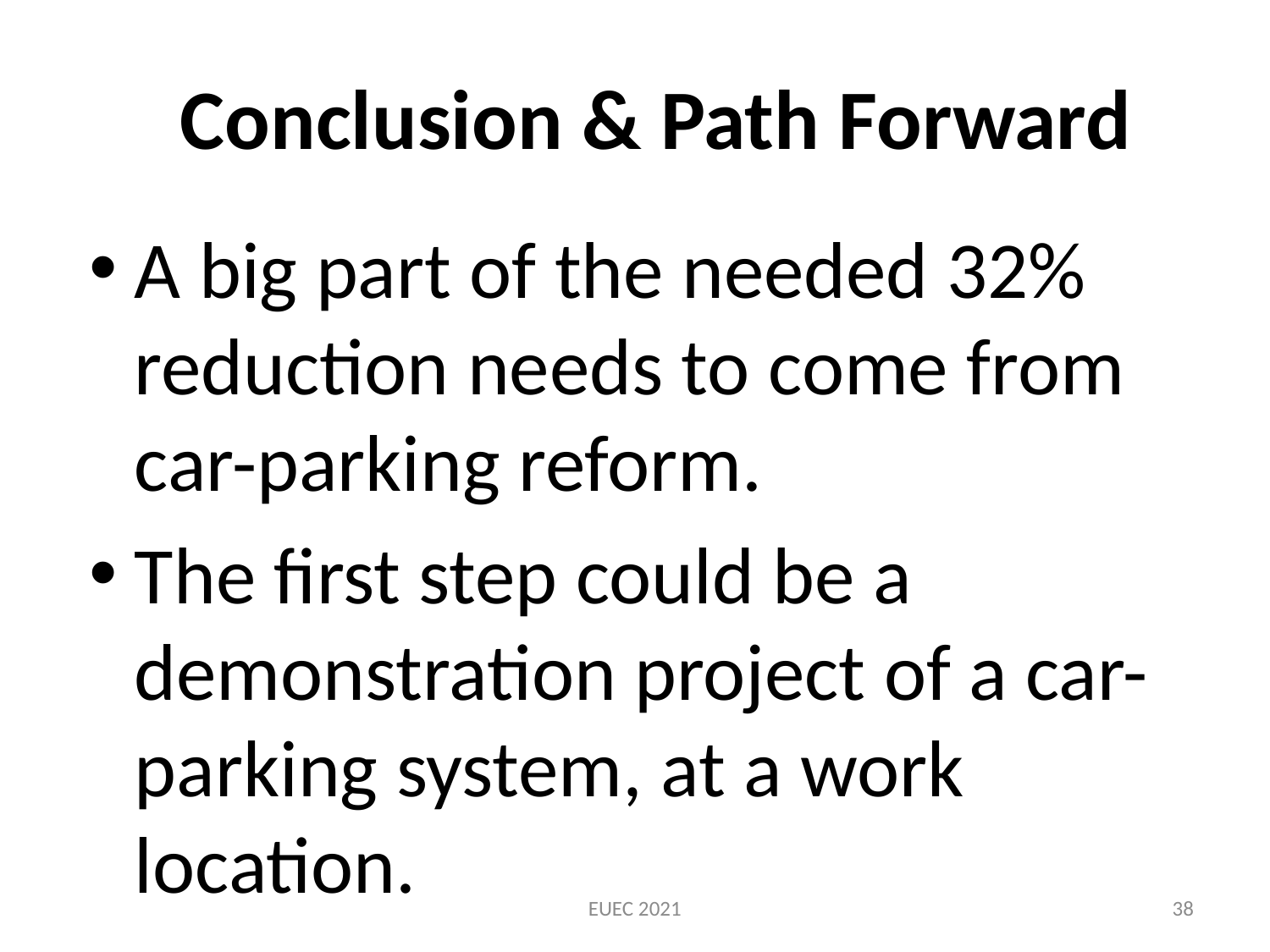

Conclusion & Path Forward
#
A big part of the needed 32% reduction needs to come from car-parking reform.
The first step could be a demonstration project of a car-parking system, at a work location.

EUEC 2021
38